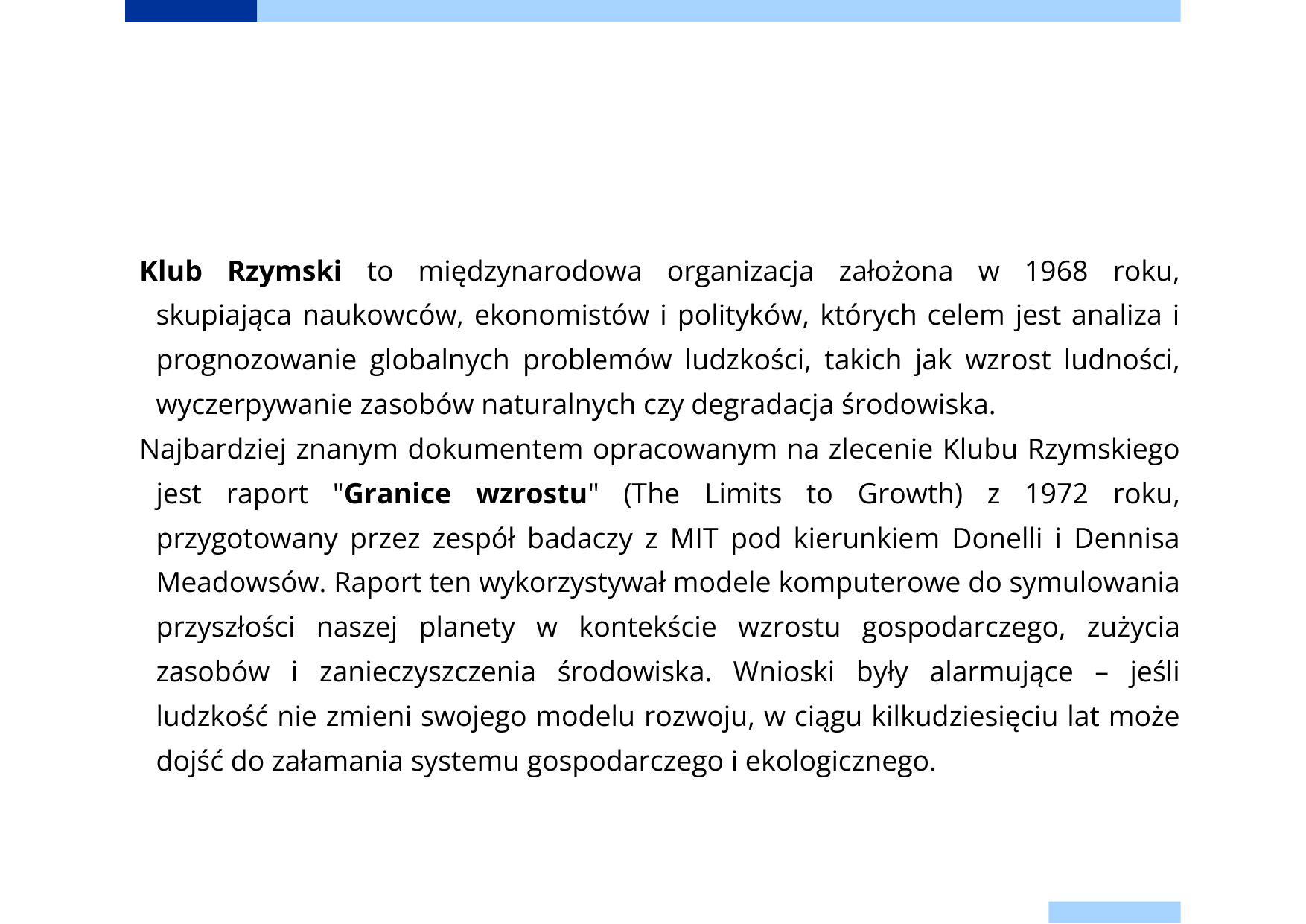

#
Klub Rzymski to międzynarodowa organizacja założona w 1968 roku, skupiająca naukowców, ekonomistów i polityków, których celem jest analiza i prognozowanie globalnych problemów ludzkości, takich jak wzrost ludności, wyczerpywanie zasobów naturalnych czy degradacja środowiska.
Najbardziej znanym dokumentem opracowanym na zlecenie Klubu Rzymskiego jest raport "Granice wzrostu" (The Limits to Growth) z 1972 roku, przygotowany przez zespół badaczy z MIT pod kierunkiem Donelli i Dennisa Meadowsów. Raport ten wykorzystywał modele komputerowe do symulowania przyszłości naszej planety w kontekście wzrostu gospodarczego, zużycia zasobów i zanieczyszczenia środowiska. Wnioski były alarmujące – jeśli ludzkość nie zmieni swojego modelu rozwoju, w ciągu kilkudziesięciu lat może dojść do załamania systemu gospodarczego i ekologicznego.